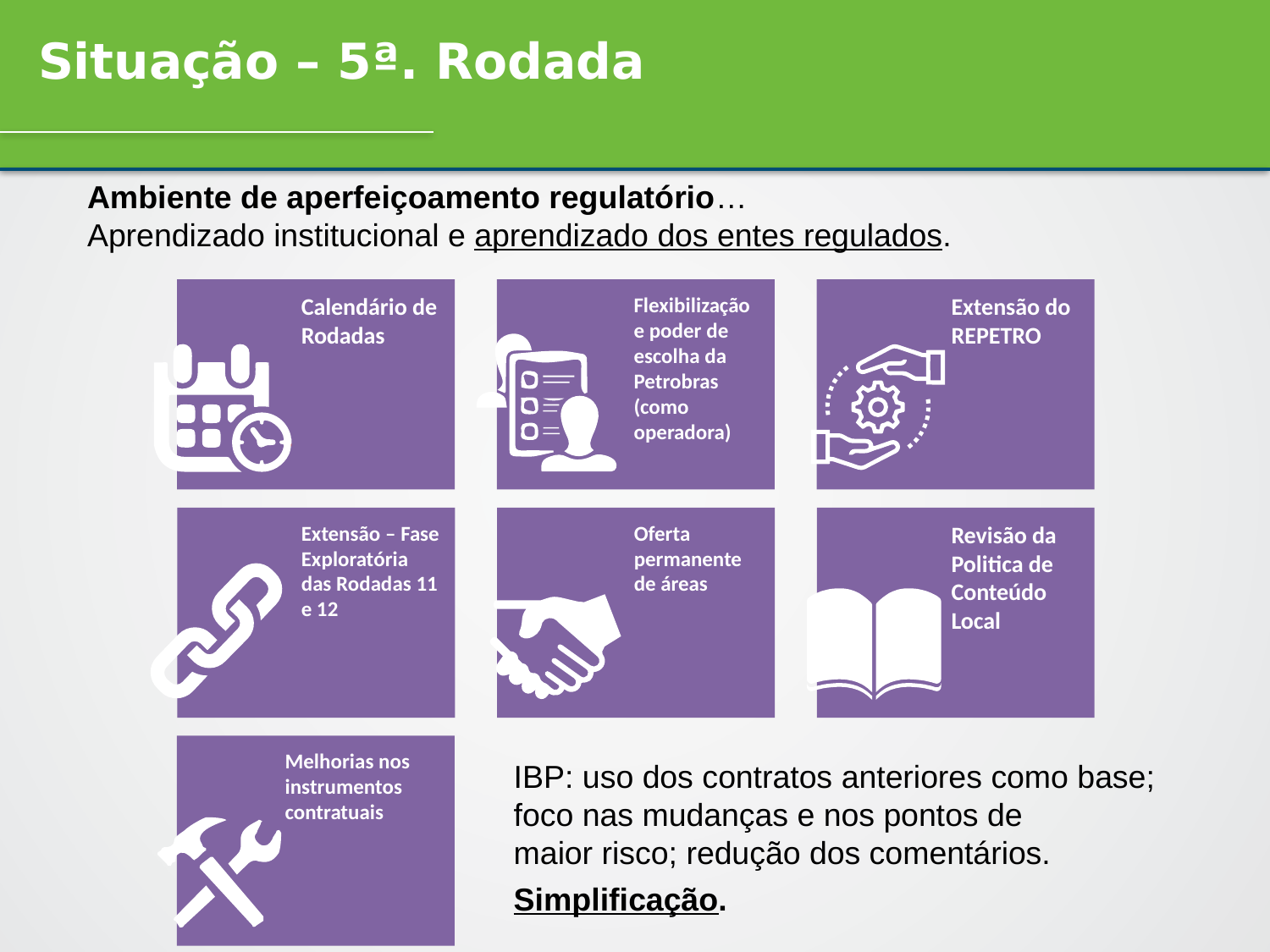

Situação – 5ª. Rodada
Ambiente de aperfeiçoamento regulatório…
Aprendizado institucional e aprendizado dos entes regulados.

Calendário de Rodadas
Flexibilização e poder de escolha da Petrobras (como operadora)
Extensão do REPETRO

Extensão – Fase Exploratória das Rodadas 11 e 12
Oferta permanente de áreas
Revisão da Politica de Conteúdo Local

Melhorias nos instrumentos contratuais

IBP: uso dos contratos anteriores como base; foco nas mudanças e nos pontos de
maior risco; redução dos comentários.

Simplificação.